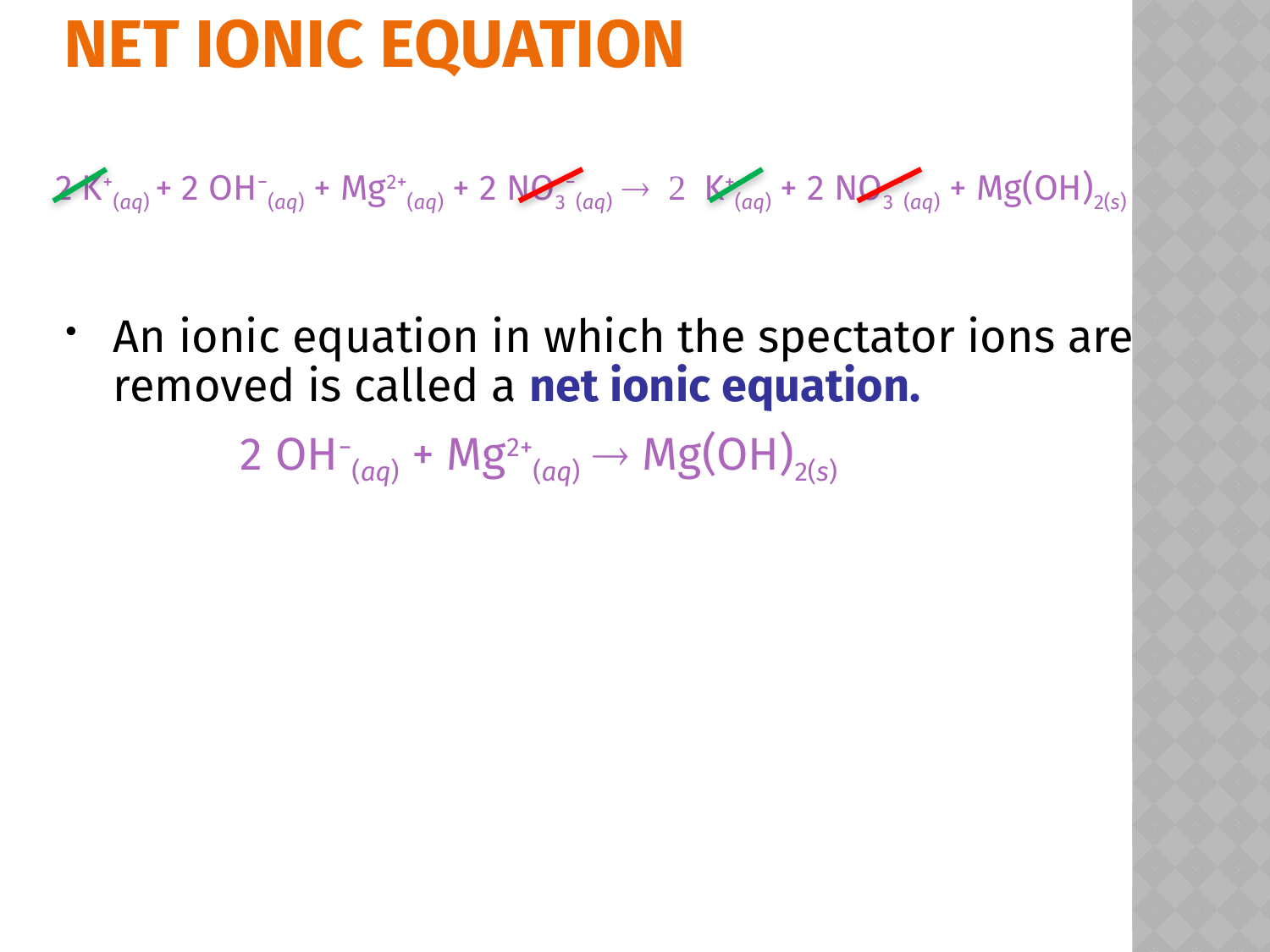

# Net Ionic Equation
2 K+(aq) + 2 OH−(aq) + Mg2+(aq) + 2 NO3−(aq) → 2 K+(aq) + 2 NO3−(aq) + Mg(OH)2(s)
An ionic equation in which the spectator ions are removed is called a net ionic equation.
		2 OH−(aq) + Mg2+(aq) → Mg(OH)2(s)